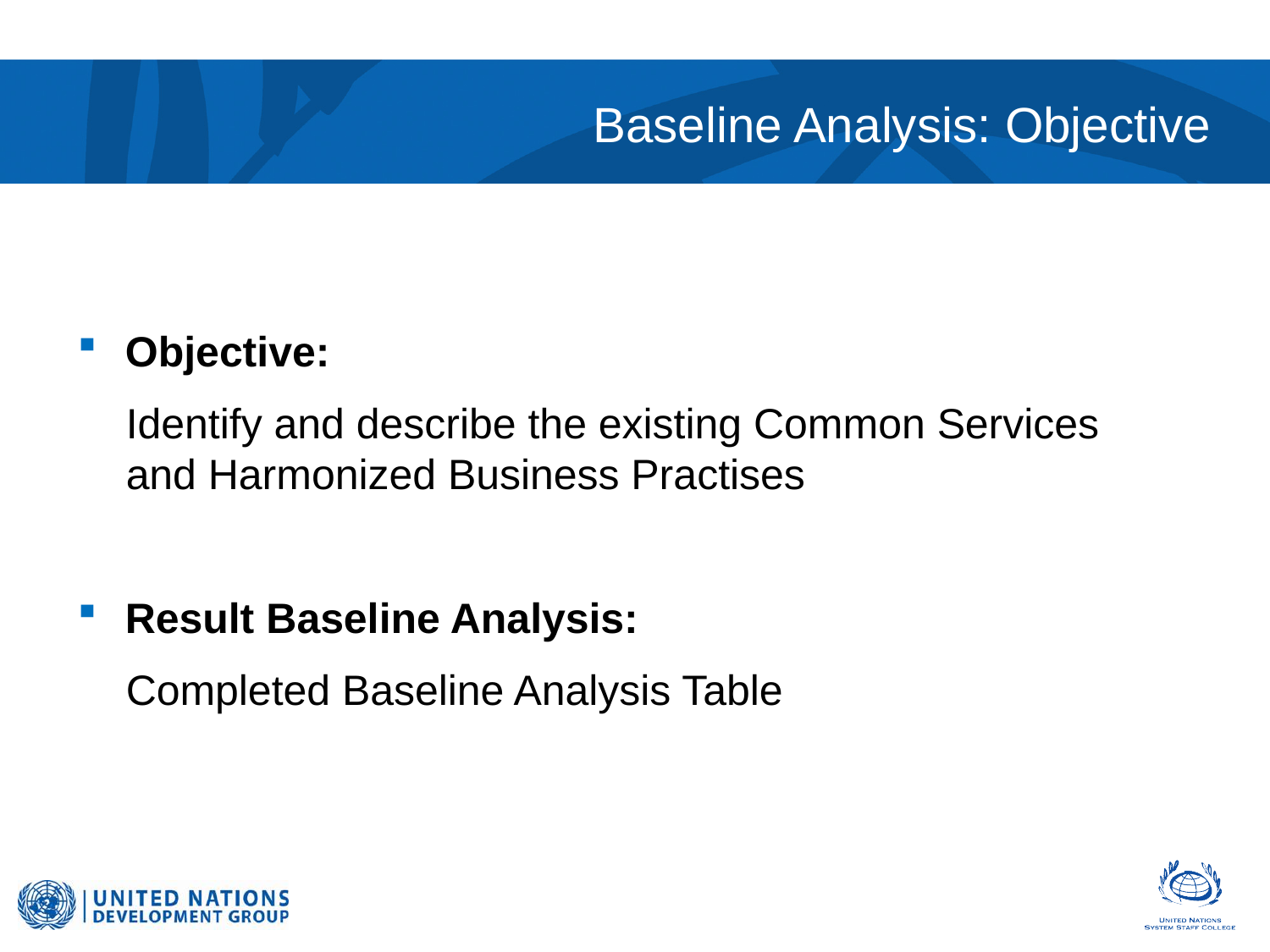

# Baseline Analysis: Objective

Objective:
Identify and describe the existing Common Services and Harmonized Business Practises

Result Baseline Analysis:
Completed Baseline Analysis Table